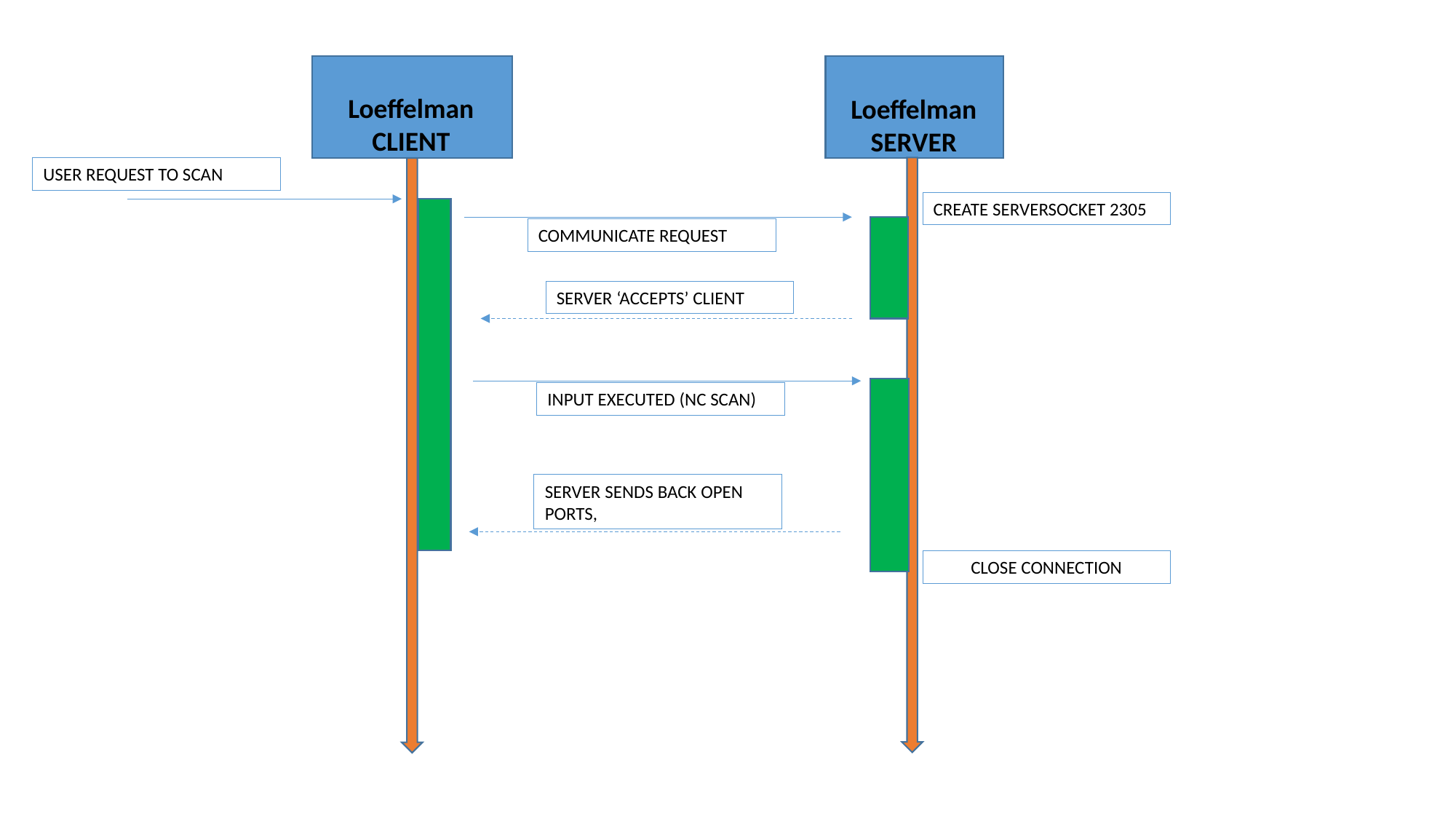

Loeffelman CLIENT
Loeffelman SERVER
USER REQUEST TO SCAN

CREATE SERVERSOCKET 2305

COMMUNICATE REQUEST
SERVER ‘ACCEPTS’ CLIENT

INPUT EXECUTED (NC SCAN)
SERVER SENDS BACK OPEN PORTS,
CLOSE CONNECTION